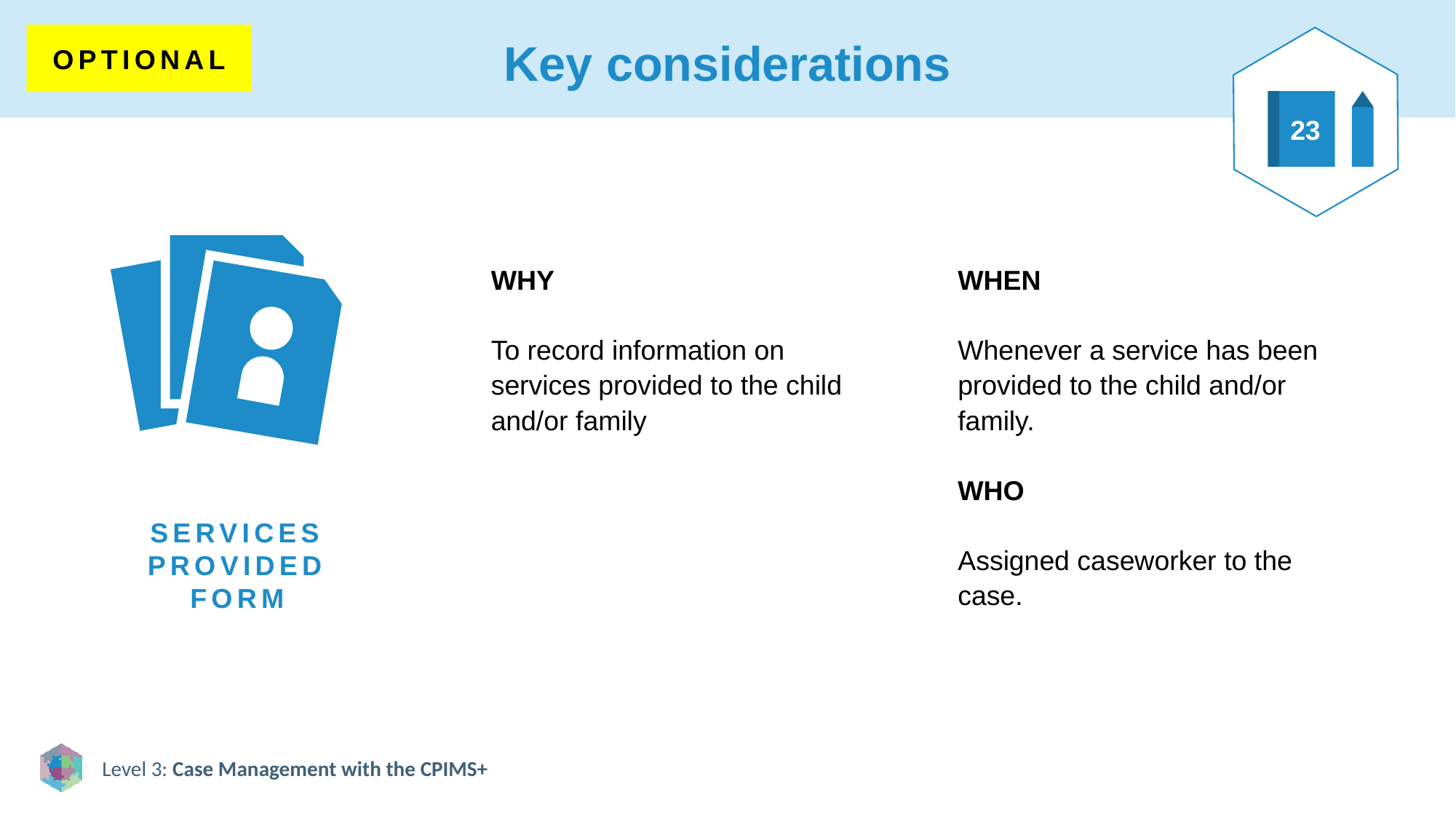

# Key considerations
OPTIONAL

23

WHY

To record information on services provided to the child and/or family
WHEN

Whenever a service has been provided to the child and/or family.

WHO

Assigned caseworker to the case.
SERVICES PROVIDED FORM